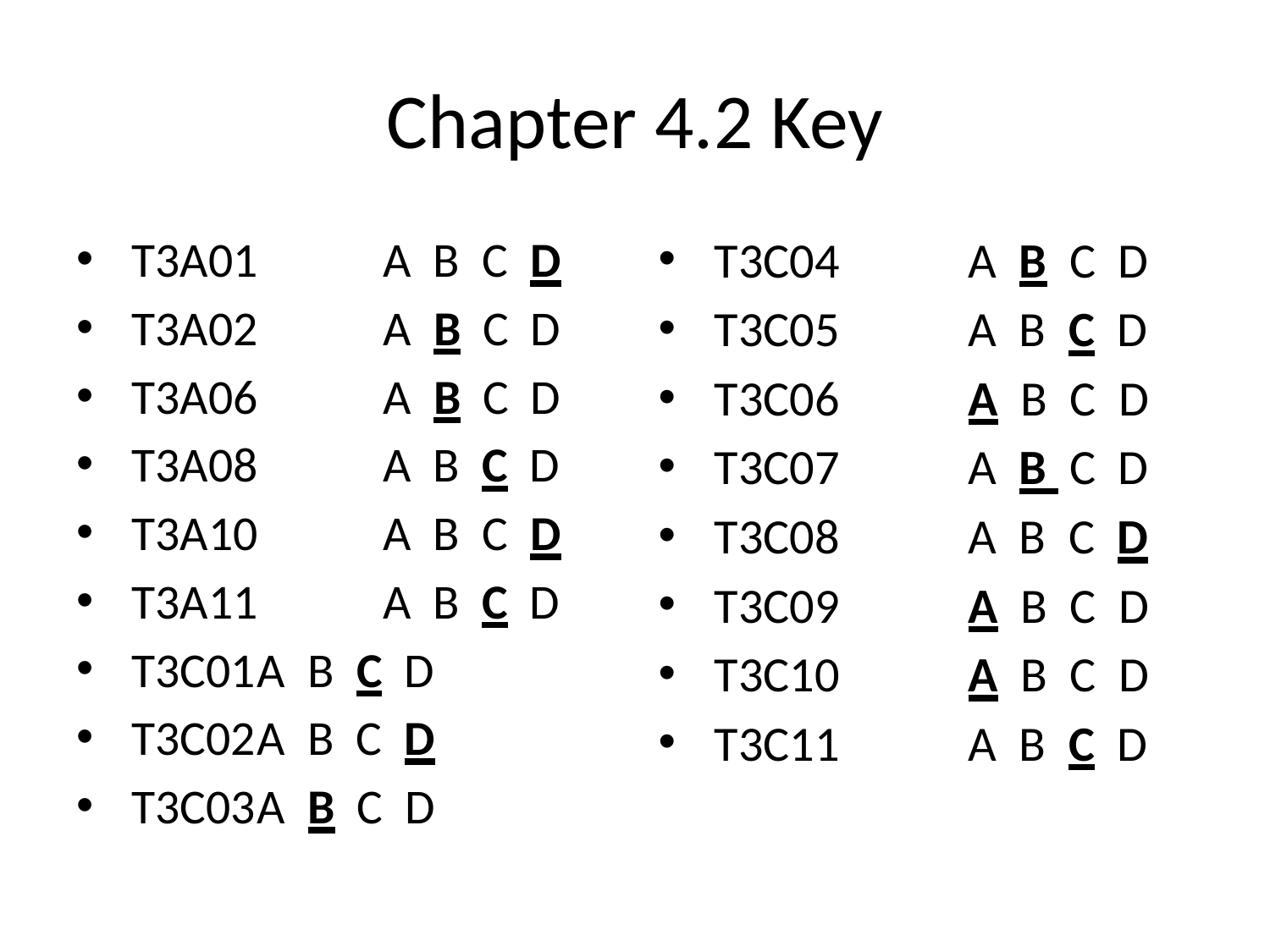

# Chapter 4.2 Key
T3A01		A  B  C  D
T3A02		A  B  C  D
T3A06		A  B  C  D
T3A08		A  B  C  D
T3A10		A  B  C  D
T3A11		A  B  C  D
T3C01		A  B  C  D
T3C02		A  B  C  D
T3C03		A  B  C  D

T3C04		A  B  C  D
T3C05		A  B  C  D
T3C06		A  B  C  D
T3C07		A  B  C  D
T3C08		A  B  C  D
T3C09		A  B  C  D
T3C10		A  B  C  D
T3C11		A  B  C  D